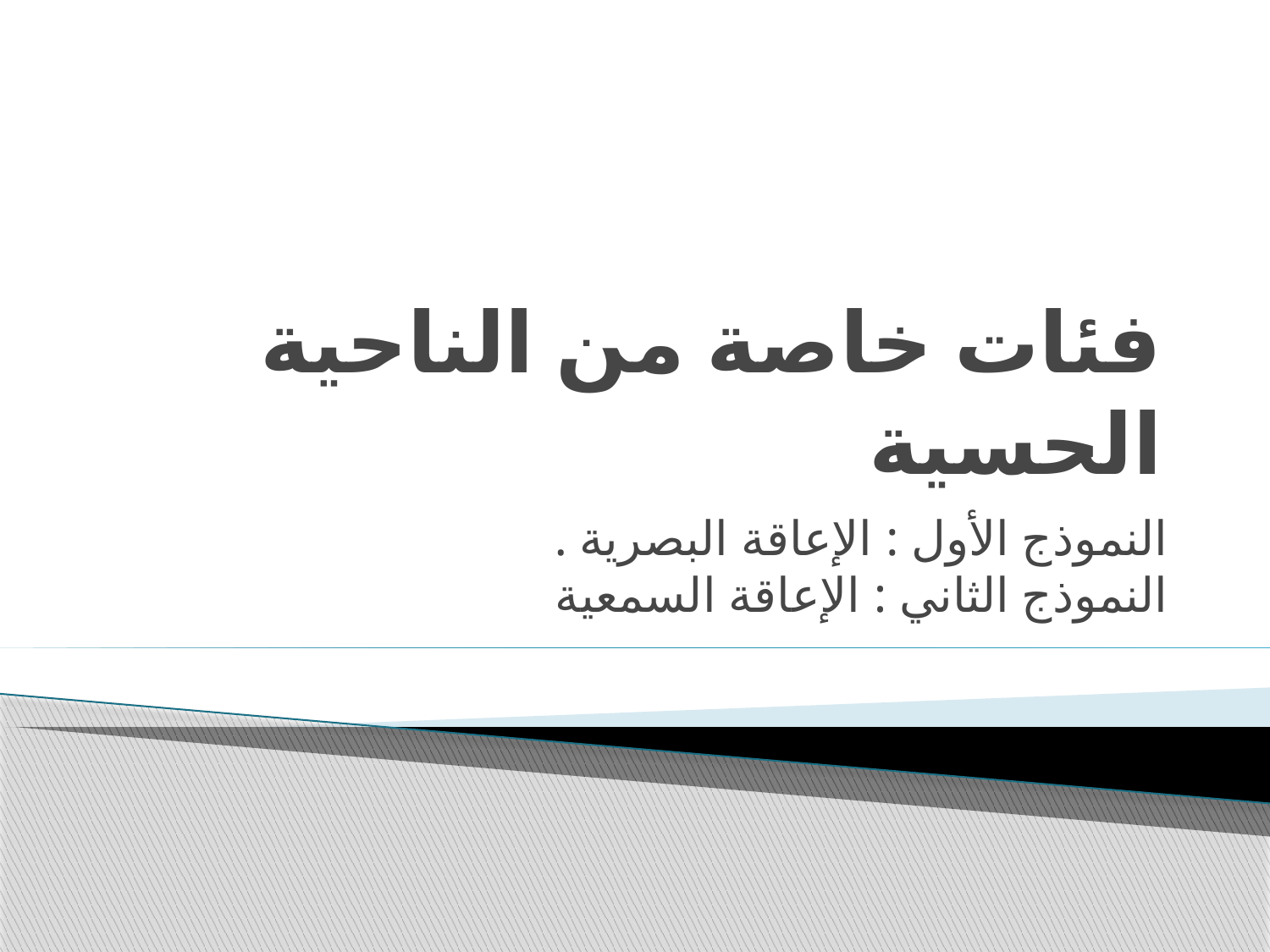

# فئات خاصة من الناحية الحسية
النموذج الأول : الإعاقة البصرية .
النموذج الثاني : الإعاقة السمعية